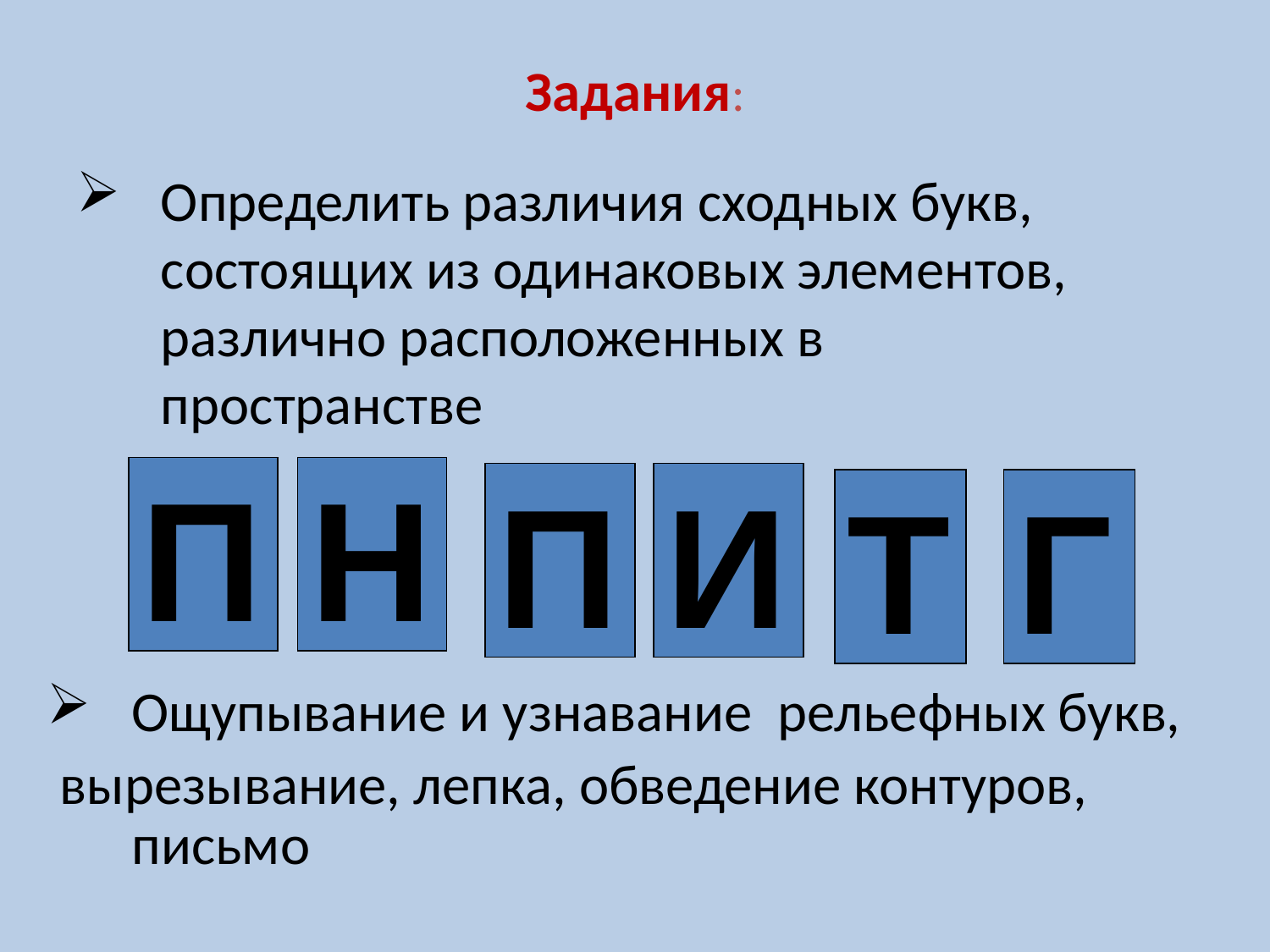

# Задания:
Определить различия сходных букв, состоящих из одинаковых элементов, различно расположенных в пространстве
П
Н
П
И
Т
Г
Ощупывание и узнавание  рельефных букв,
 вырезывание, лепка, обведение контуров, письмо